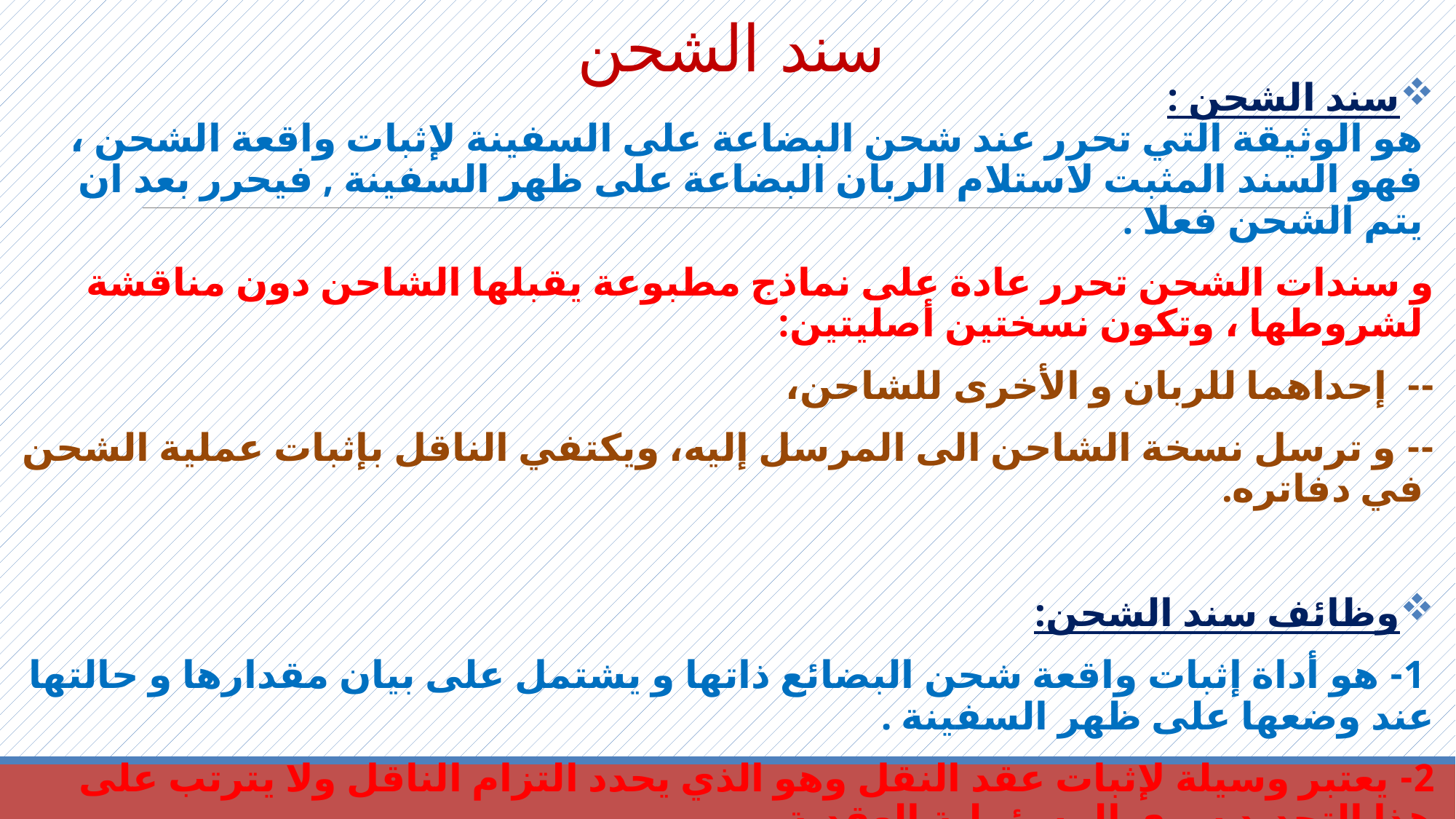

# سند الشحن
سند الشحن :
هو الوثيقة التي تحرر عند شحن البضاعة على السفينة لإثبات واقعة الشحن ، فهو السند المثبت لاستلام الربان البضاعة على ظهر السفينة , فيحرر بعد ان يتم الشحن فعلا .
و سندات الشحن تحرر عادة على نماذج مطبوعة يقبلها الشاحن دون مناقشة لشروطها ، وتكون نسختين أصليتين:
--  إحداهما للربان و الأخرى للشاحن،
-- و ترسل نسخة الشاحن الى المرسل إليه، ويكتفي الناقل بإثبات عملية الشحن في دفاتره.

وظائف سند الشحن:
 1- هو أداة إثبات واقعة شحن البضائع ذاتها و يشتمل على بيان مقدارها و حالتها عند وضعها على ظهر السفينة .
2- يعتبر وسيلة لإثبات عقد النقل وهو الذي يحدد التزام الناقل ولا يترتب على هذا التحديد سوى المسؤولية العقدية .
3- يمثل البضائع المشحونة و يعد وثيقة ملكيتها فنقل ملكية السند تؤدي لنقل ملكية البضاعة وان كانت لا زالت في الطريق ، لان من يحوز السند يحوز البضاعة ، ويعد ايضا سند الشحن اداة لرهن البضائع التي يحملها .